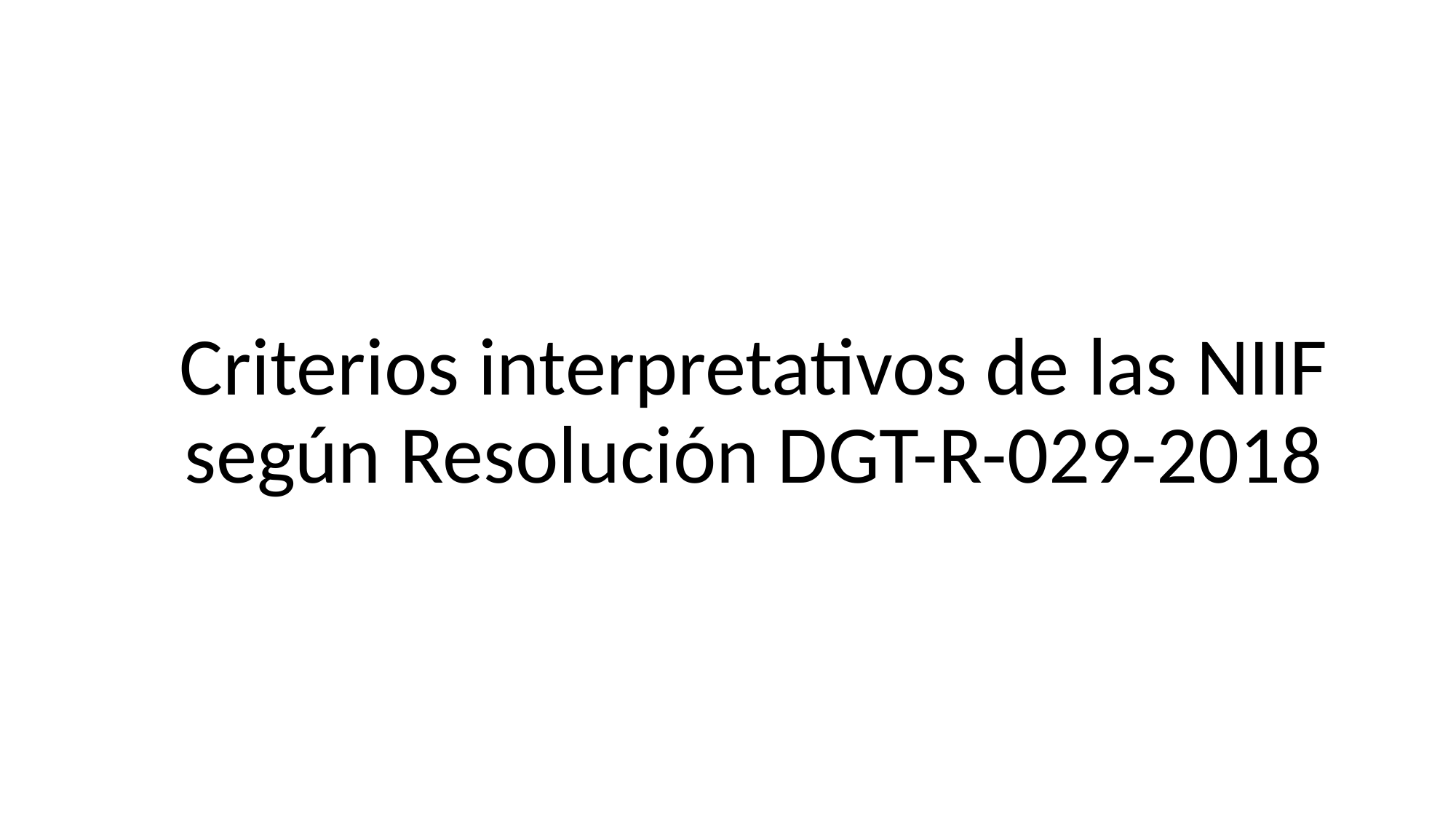

# Criterios interpretativos de las NIIF según Resolución DGT-R-029-2018